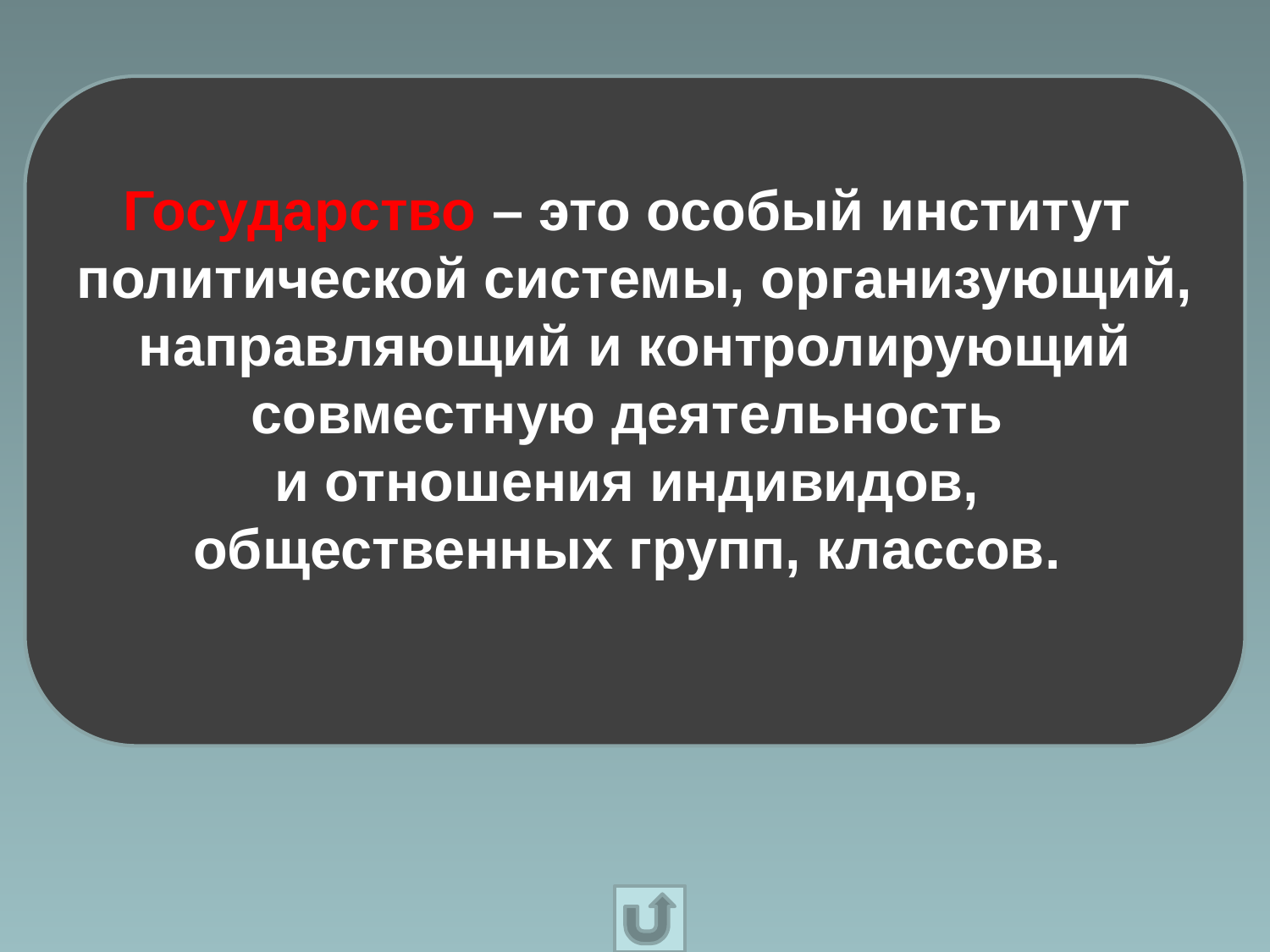

Государство – это особый институт
политической системы, организующий,
направляющий и контролирующий
совместную деятельность
и отношения индивидов,
общественных групп, классов.